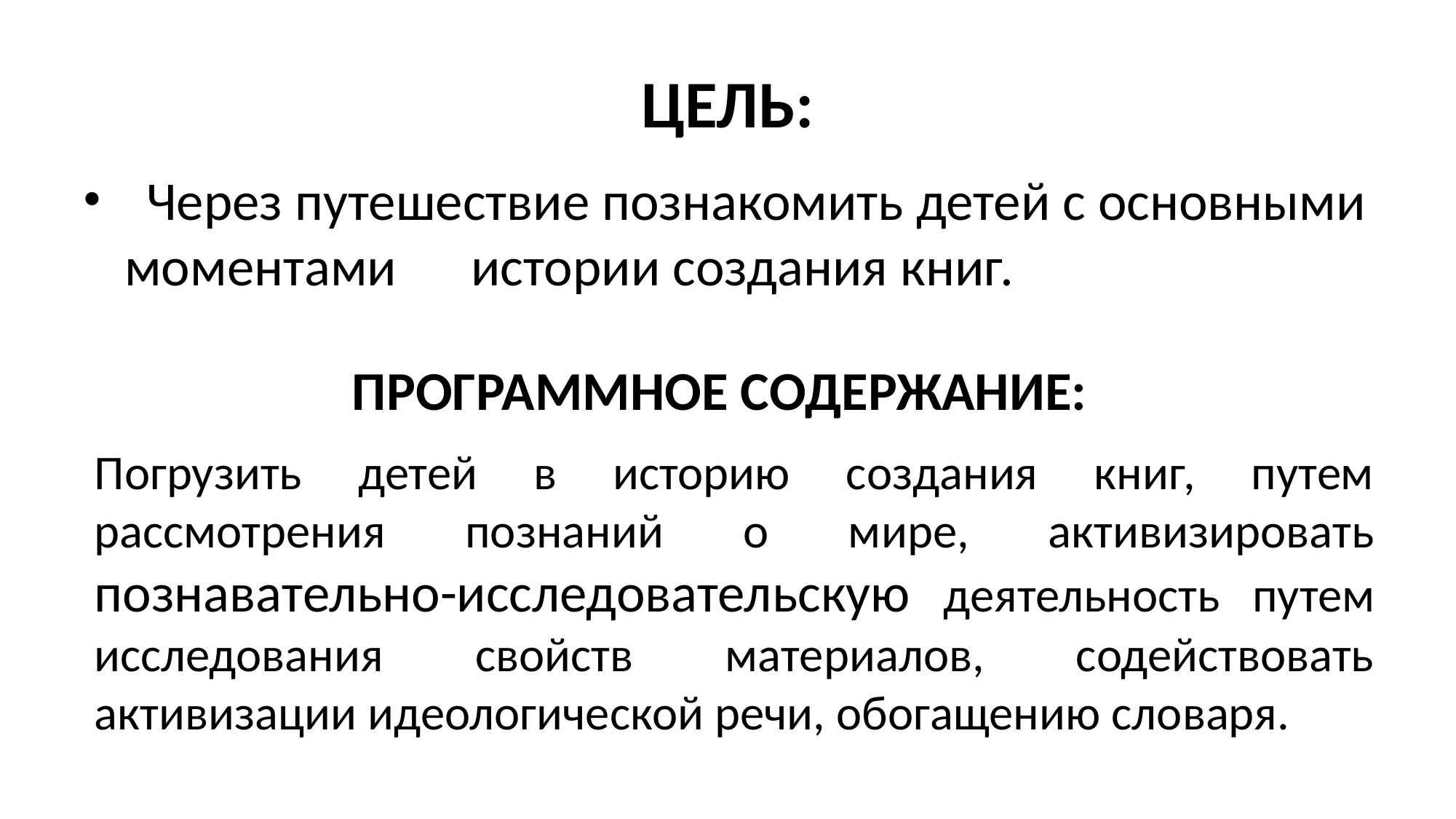

# ЦЕЛЬ:
  Через путешествие познакомить детей с основными моментами      истории создания книг.
    ПРОГРАММНОЕ СОДЕРЖАНИЕ:
Погрузить детей в историю создания книг, путем рассмотрения познаний о мире, активизировать познавательно-исследовательскую деятельность путем исследования свойств материалов, содействовать активизации идеологической речи, обогащению словаря.